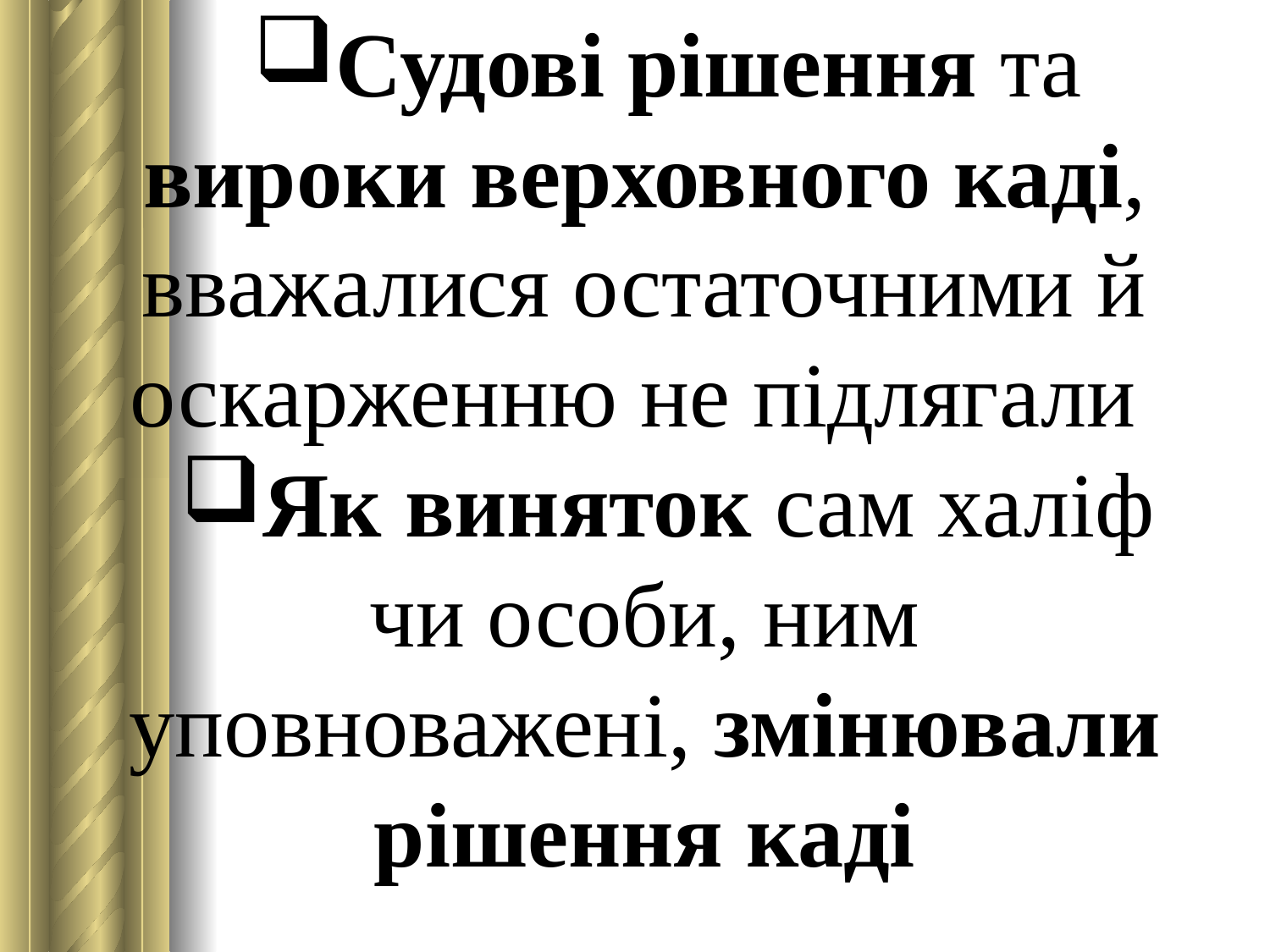

Судові рішення та вироки верховного каді, вважалися остаточними й оскарженню не підлягали
Як виняток сам халіф чи особи, ним уповноважені, змінювали рішення каді